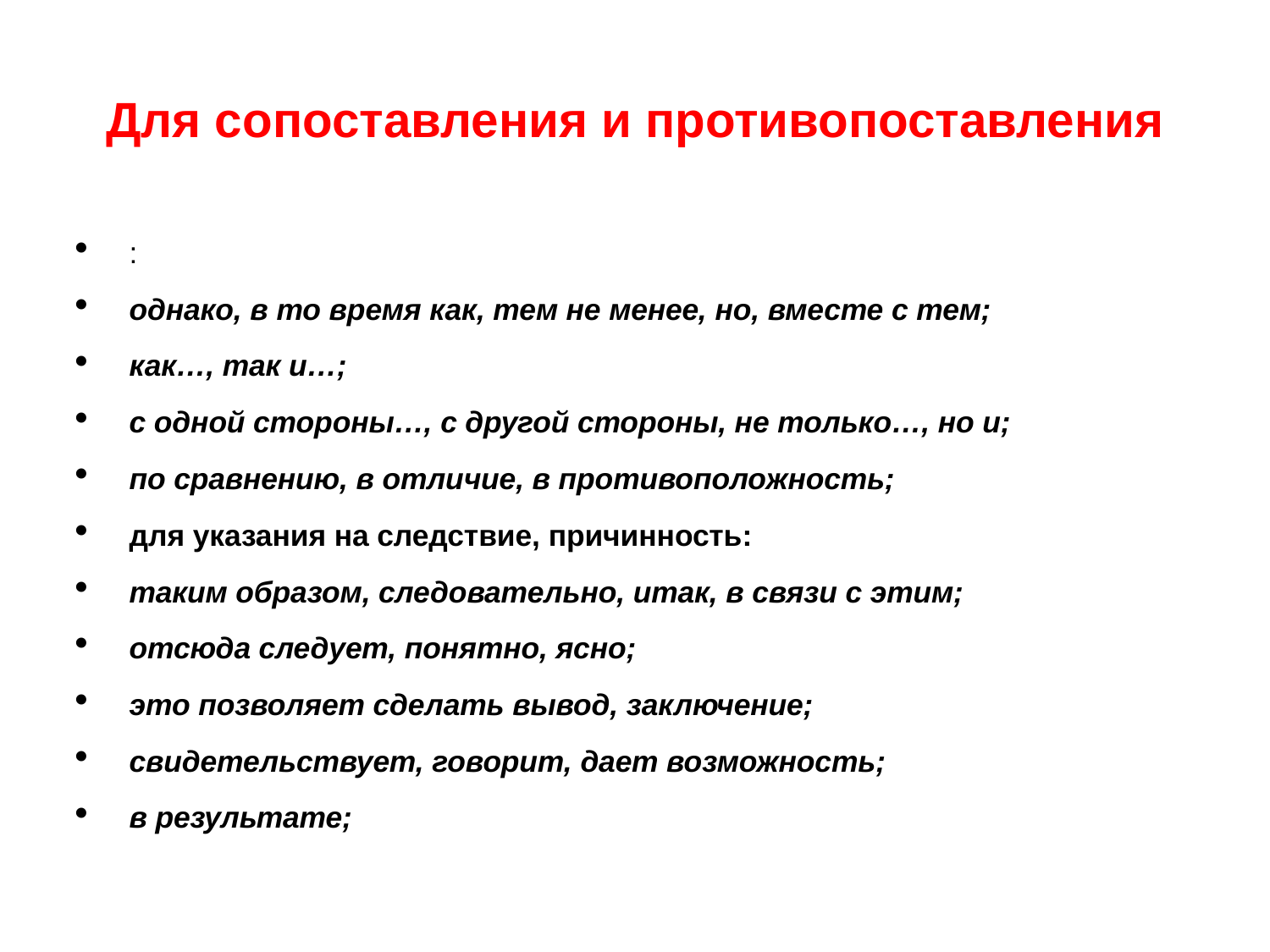

# Для сопоставления и противопоставления
:
однако, в то время как, тем не менее, но, вместе с тем;
как…, так и…;
с одной стороны…, с другой стороны, не только…, но и;
по сравнению, в отличие, в противоположность;
для указания на следствие, причинность:
таким образом, следовательно, итак, в связи с этим;
отсюда следует, понятно, ясно;
это позволяет сделать вывод, заключение;
свидетельствует, говорит, дает возможность;
в результате;